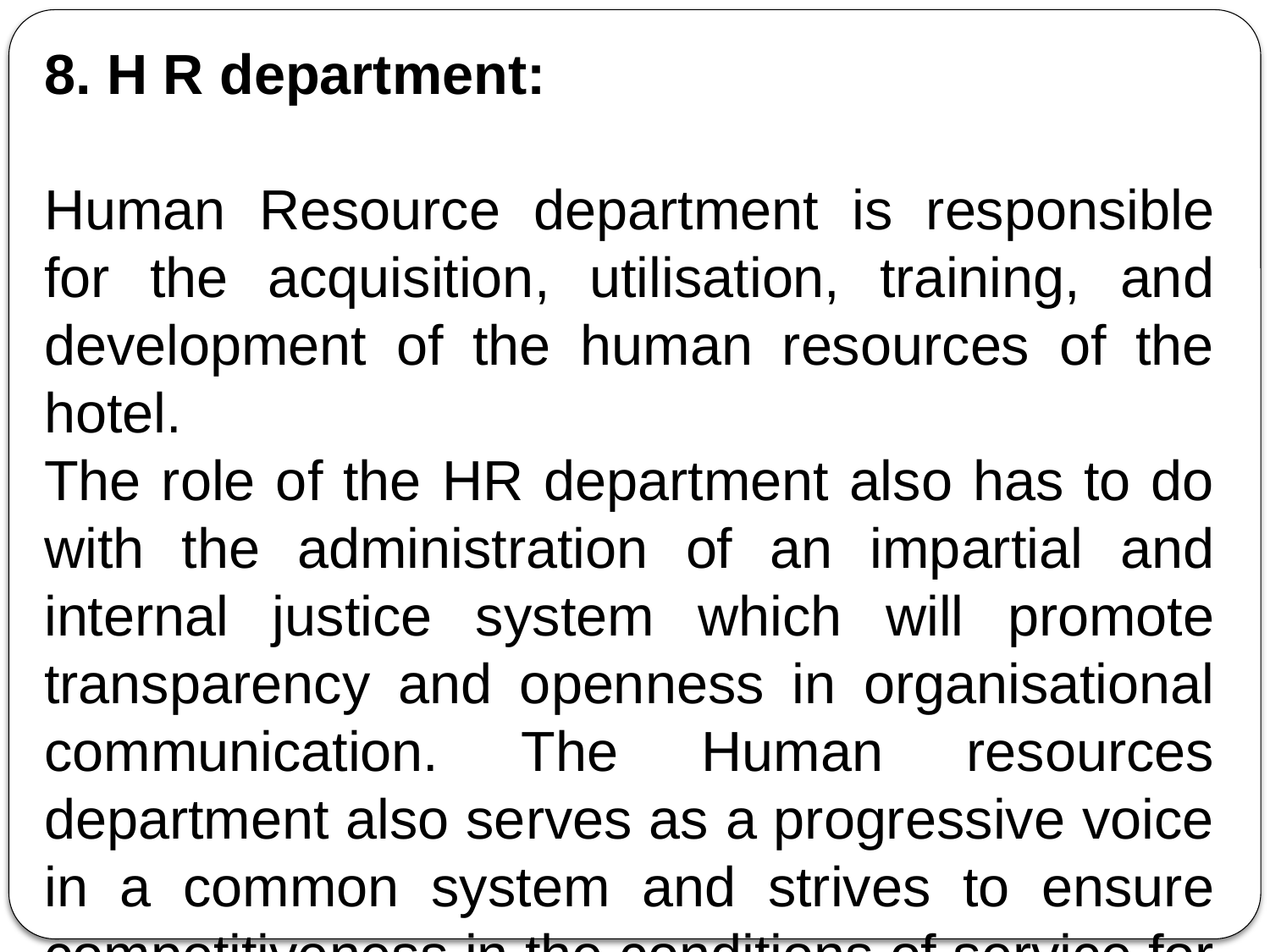

8. H R department:

Human Resource department is responsible for the acquisition, utilisation, training, and development of the human resources of the hotel.
The role of the HR department also has to do with the administration of an impartial and internal justice system which will promote transparency and openness in organisational communication. The Human resources department also serves as a progressive voice in a common system and strives to ensure competitiveness in the conditions of service for staff.